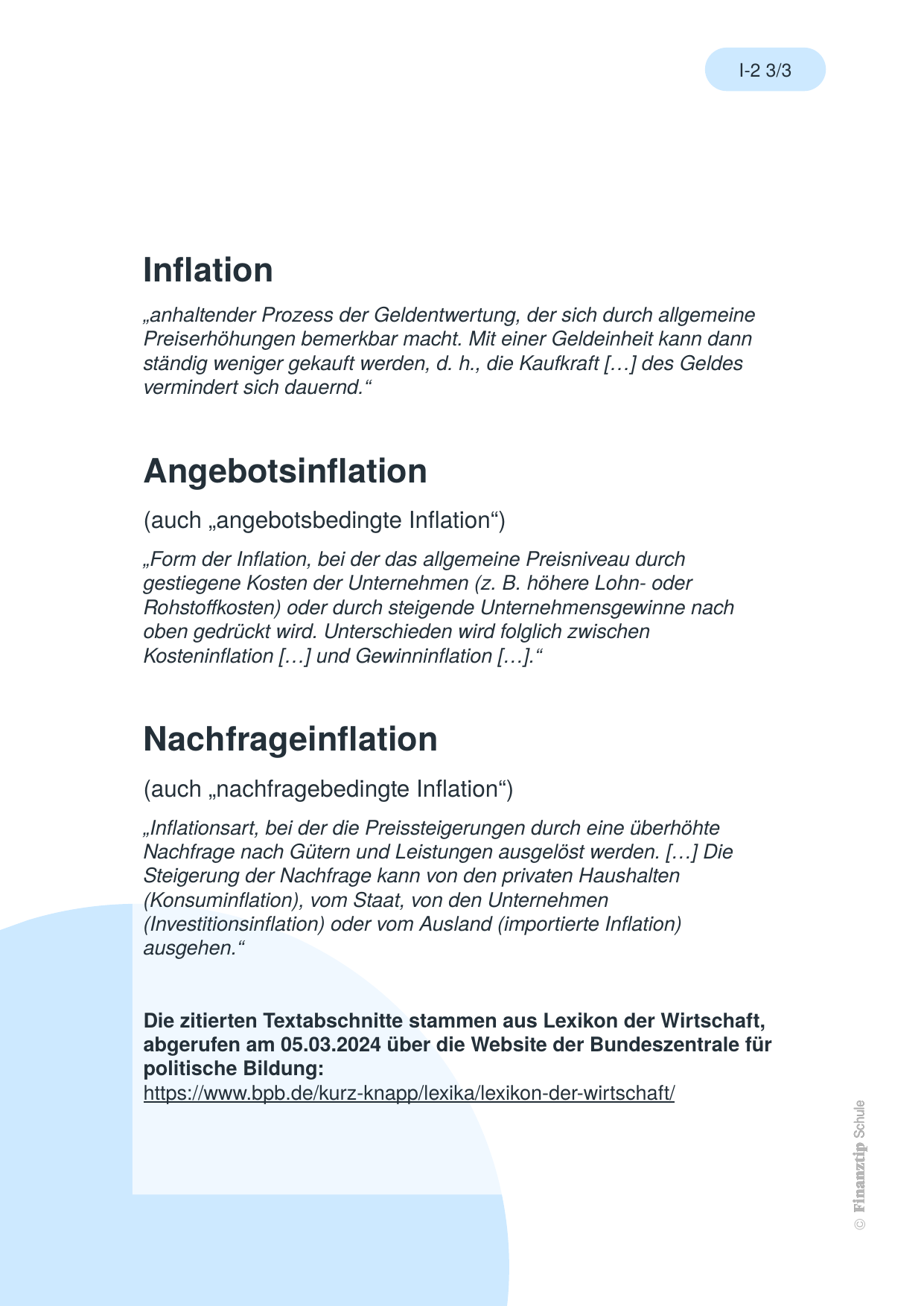

Inflation
„anhaltender Prozess der Geldentwertung, der sich durch allgemeine Preiserhöhungen bemerkbar macht. Mit einer Geldeinheit kann dann ständig weniger gekauft werden, d. h., die Kaufkraft […] des Geldes vermindert sich dauernd.“

Angebotsinflation
(auch „angebotsbedingte Inflation“)
„Form der Inflation, bei der das allgemeine Preisniveau durch gestiegene Kosten der Unternehmen (z. B. höhere Lohn- oder Rohstoffkosten) oder durch steigende Unternehmensgewinne nach oben gedrückt wird. Unterschieden wird folglich zwischen Kosteninflation […] und Gewinninflation […].“

Nachfrageinflation
(auch „nachfragebedingte Inflation“)
„Inflationsart, bei der die Preissteigerungen durch eine überhöhte Nachfrage nach Gütern und Leistungen ausgelöst werden. […] Die Steigerung der Nachfrage kann von den privaten Haushalten (Konsuminflation), vom Staat, von den Unternehmen (Investitionsinflation) oder vom Ausland (importierte Inflation) ausgehen.“

Die zitierten Textabschnitte stammen aus Lexikon der Wirtschaft, abgerufen am 05.03.2024 über die Website der Bundeszentrale für politische Bildung:
https://www.bpb.de/kurz-knapp/lexika/lexikon-der-wirtschaft/